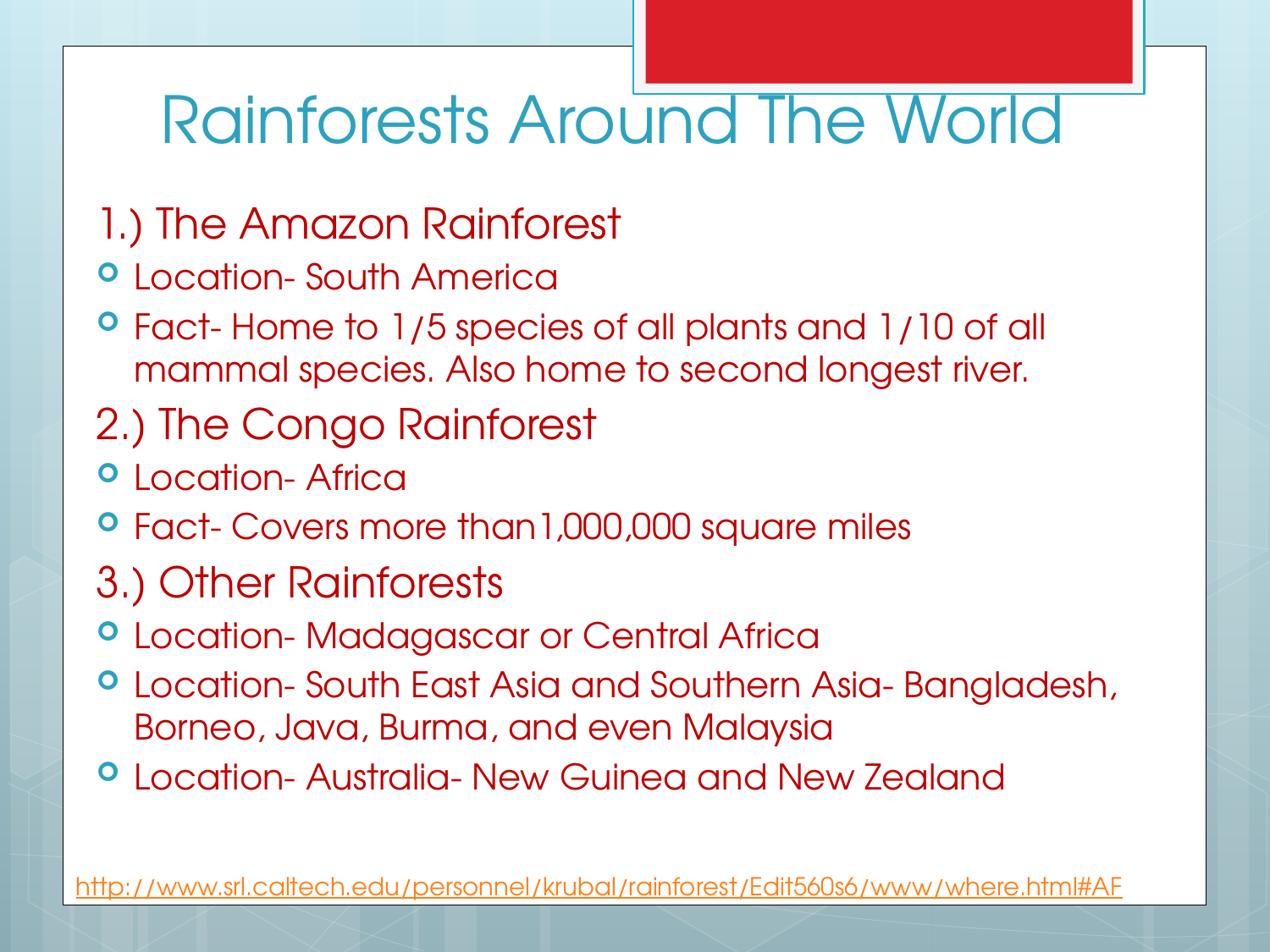

# Rainforests Around The World
1.) The Amazon Rainforest
Location- South America
Fact- Home to 1/5 species of all plants and 1/10 of all mammal species. Also home to second longest river.
2.) The Congo Rainforest
Location- Africa
Fact- Covers more than1,000,000 square miles
3.) Other Rainforests
Location- Madagascar or Central Africa
Location- South East Asia and Southern Asia- Bangladesh, Borneo, Java, Burma, and even Malaysia
Location- Australia- New Guinea and New Zealand

http://www.srl.caltech.edu/personnel/krubal/rainforest/Edit560s6/www/where.html#AF